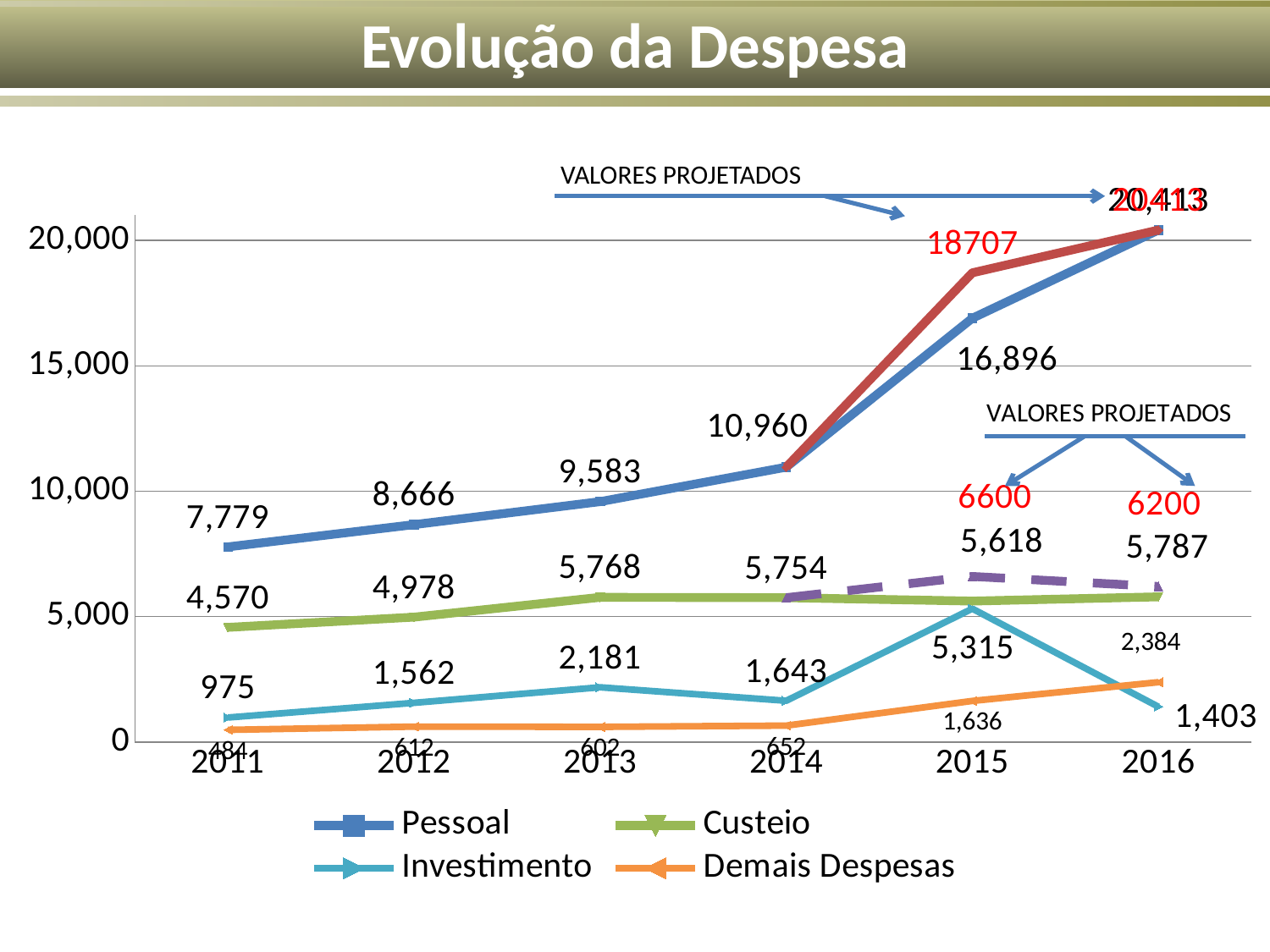

Evolução da Despesa

### Chart

| Category | Pessoal |  | Custeio |  | Investimento | Demais Despesas |
|---|---|---|---|---|---|---|
| 2011 | 7779.0 | None | 4570.0 | None | 975.0 | 484.0 |
| 2012 | 8666.0 | None | 4978.0 | None | 1562.0 | 612.0 |
| 2013 | 9582.582663090001 | None | 5767.665080229999 | None | 2180.61038013 | 602.2314491299962 |
| 2014 | 10960.0 | 10960.0 | 5754.0 | 5754.0 | 1643.0 | 652.0 |
| 2015 | 16896.0 | 18707.0 | 5618.0 | 6600.0 | 5315.0 | 1636.0 |
| 2016 | 20413.0 | 20413.0 | 5787.0 | 6200.0 | 1403.0 | 2384.0 |
VALORES PROJETADOS